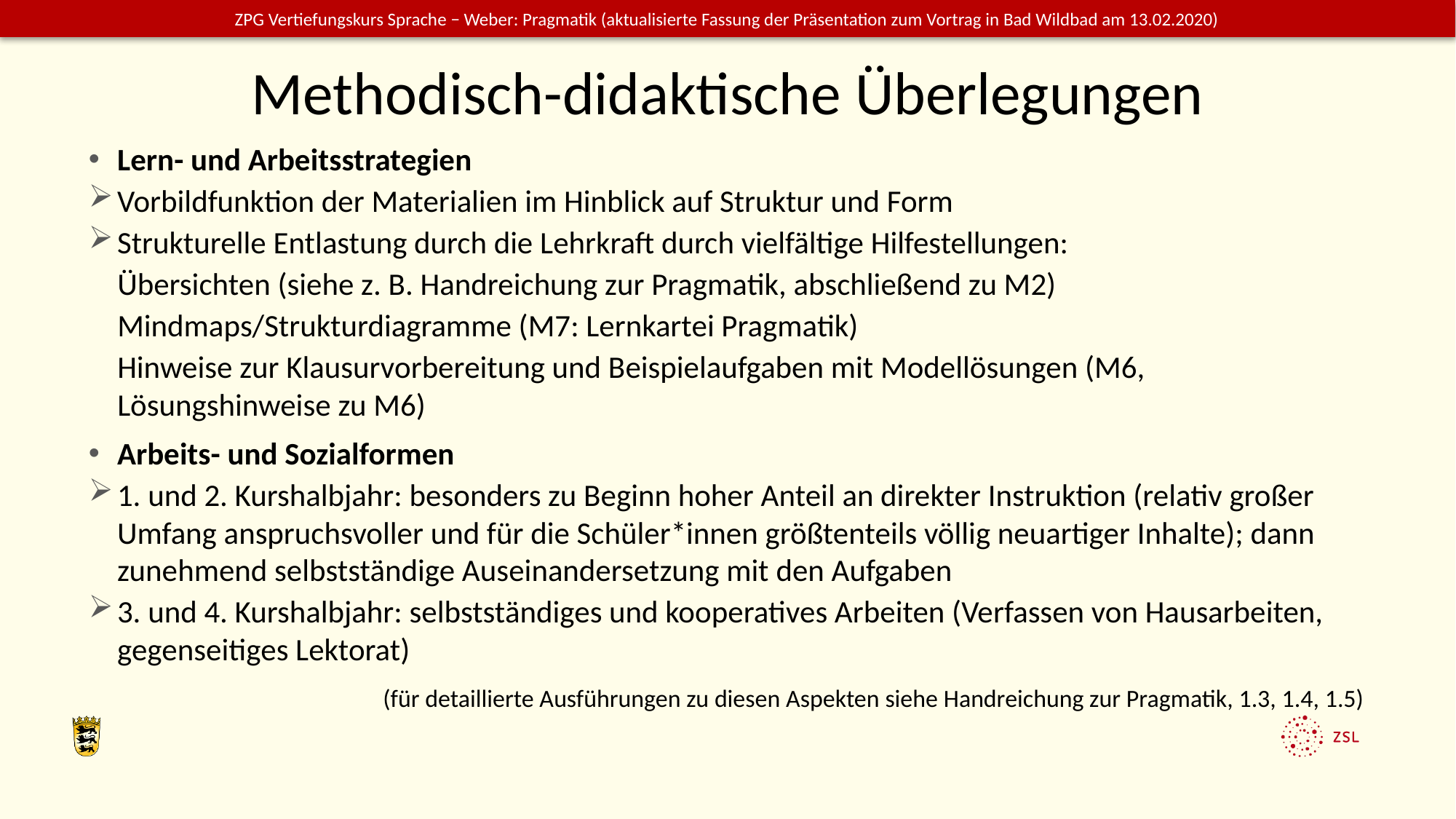

# Methodisch-didaktische Überlegungen
Lern- und Arbeitsstrategien
Vorbildfunktion der Materialien im Hinblick auf Struktur und Form
Strukturelle Entlastung durch die Lehrkraft durch vielfältige Hilfestellungen:
Übersichten (siehe z. B. Handreichung zur Pragmatik, abschließend zu M2)
Mindmaps/Strukturdiagramme (M7: Lernkartei Pragmatik)
Hinweise zur Klausurvorbereitung und Beispielaufgaben mit Modellösungen (M6, Lösungshinweise zu M6)
Arbeits- und Sozialformen
1. und 2. Kurshalbjahr: besonders zu Beginn hoher Anteil an direkter Instruktion (relativ großer Umfang anspruchsvoller und für die Schüler*innen größtenteils völlig neuartiger Inhalte); dann zunehmend selbstständige Auseinandersetzung mit den Aufgaben
3. und 4. Kurshalbjahr: selbstständiges und kooperatives Arbeiten (Verfassen von Hausarbeiten, gegenseitiges Lektorat)
(für detaillierte Ausführungen zu diesen Aspekten siehe Handreichung zur Pragmatik, 1.3, 1.4, 1.5)